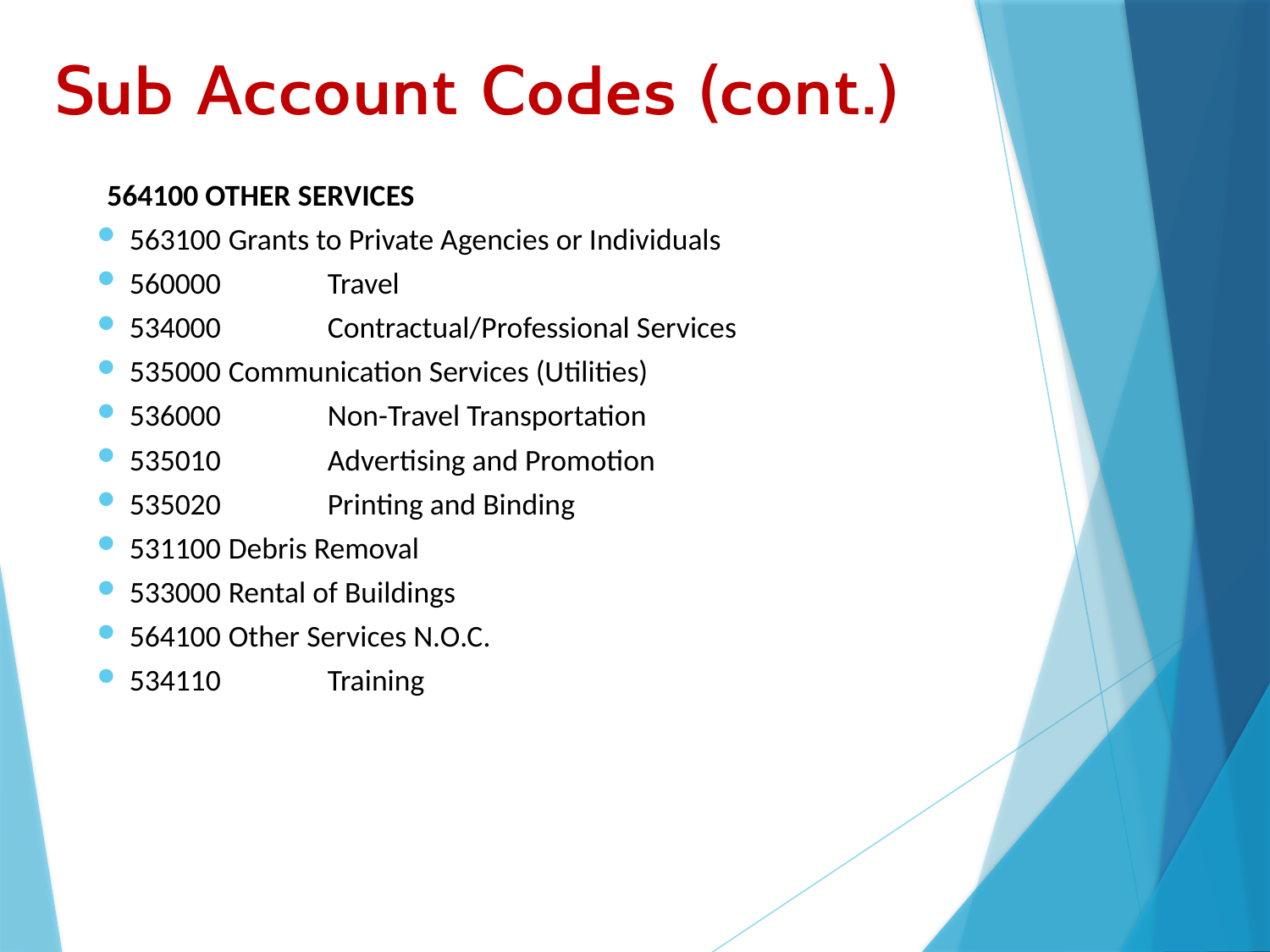

# Sub Account Codes (cont.)
564100 OTHER SERVICES
563100	Grants to Private Agencies or Individuals
560000   	Travel
534000   	Contractual/Professional Services
535000	Communication Services (Utilities)
536000   	Non-Travel Transportation
535010   	Advertising and Promotion
535020   	Printing and Binding
531100	Debris Removal
533000	Rental of Buildings
564100	Other Services N.O.C.
534110   	Training